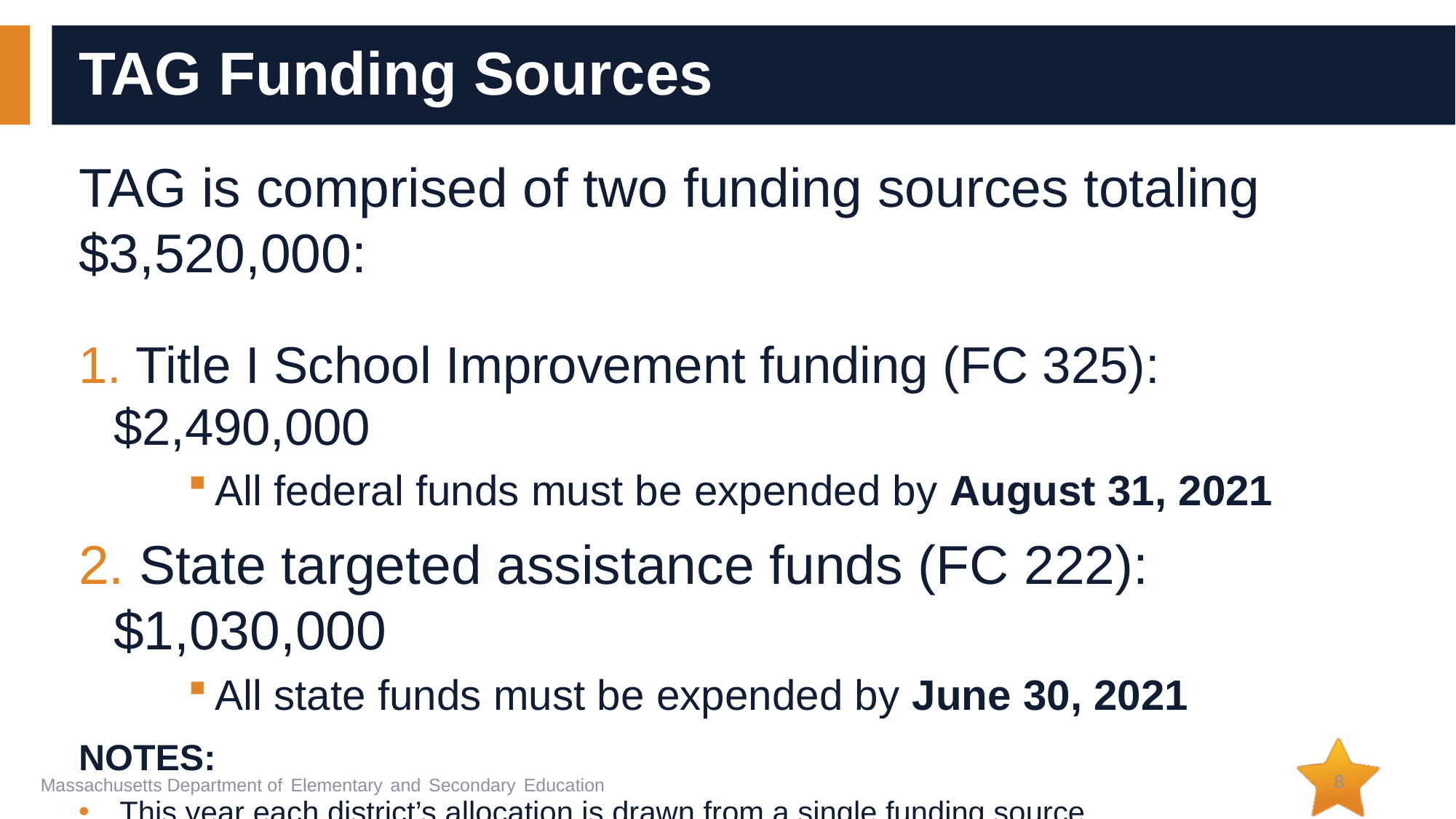

# TAG Funding Sources
TAG is comprised of two funding sources totaling $3,520,000:

 Title I School Improvement funding (FC 325): $2,490,000
All federal funds must be expended by August 31, 2021
 State targeted assistance funds (FC 222): $1,030,000
All state funds must be expended by June 30, 2021
NOTES:
This year each district’s allocation is drawn from a single funding source
Districts receiving state funds will have the option to extend the grant to 8/31/21
8